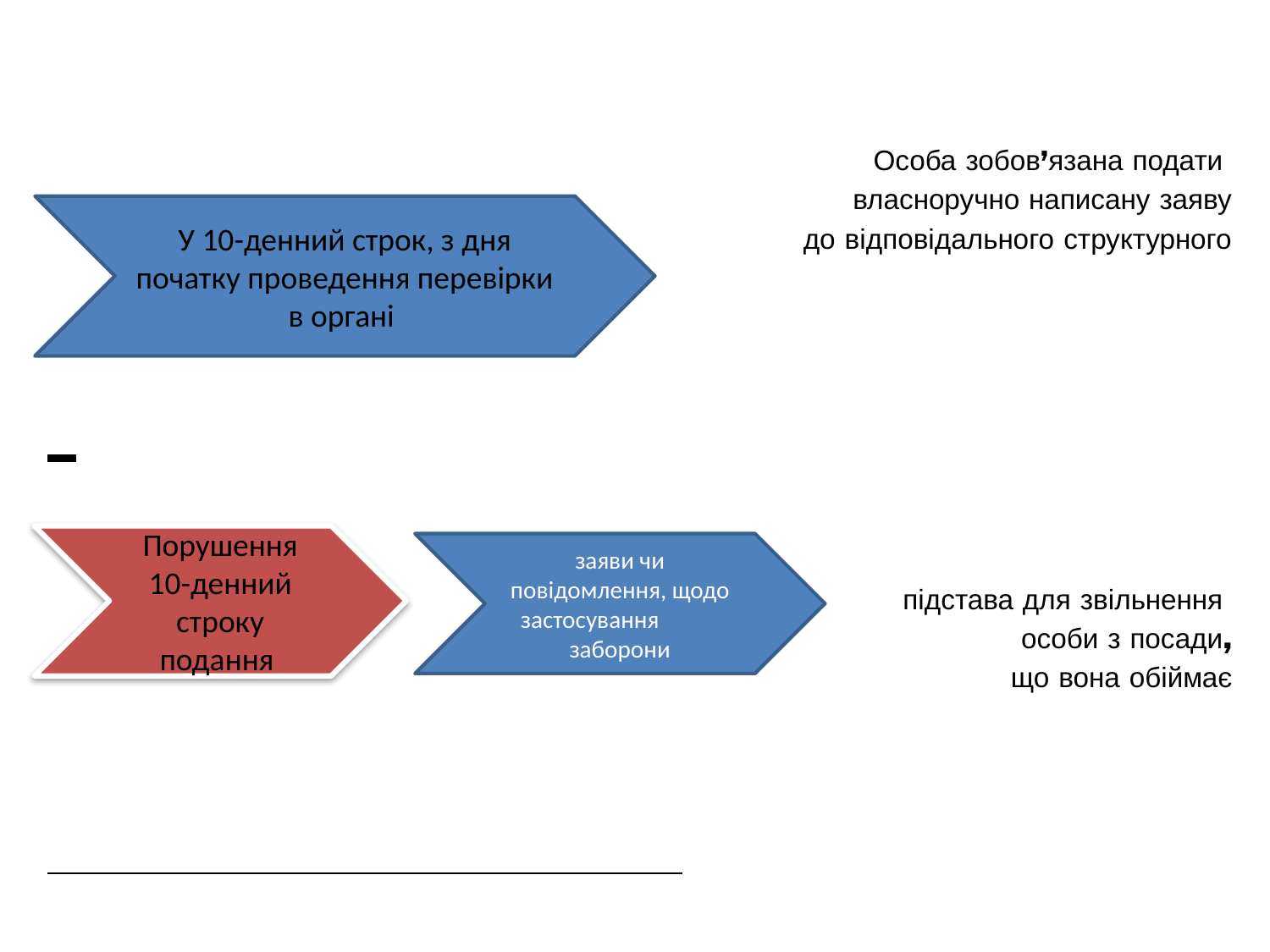

Особа зобов’язана подати
власноручно написану заяву
до відповідального структурного
 підрозділу

підстава для звільнення
особи з посади,
 що вона обіймає

У 10-денний строк, з дня початку проведення перевірки в органі
Порушення 10-денний строку подання
заяви чи повідомлення, щодо застосування            заборони